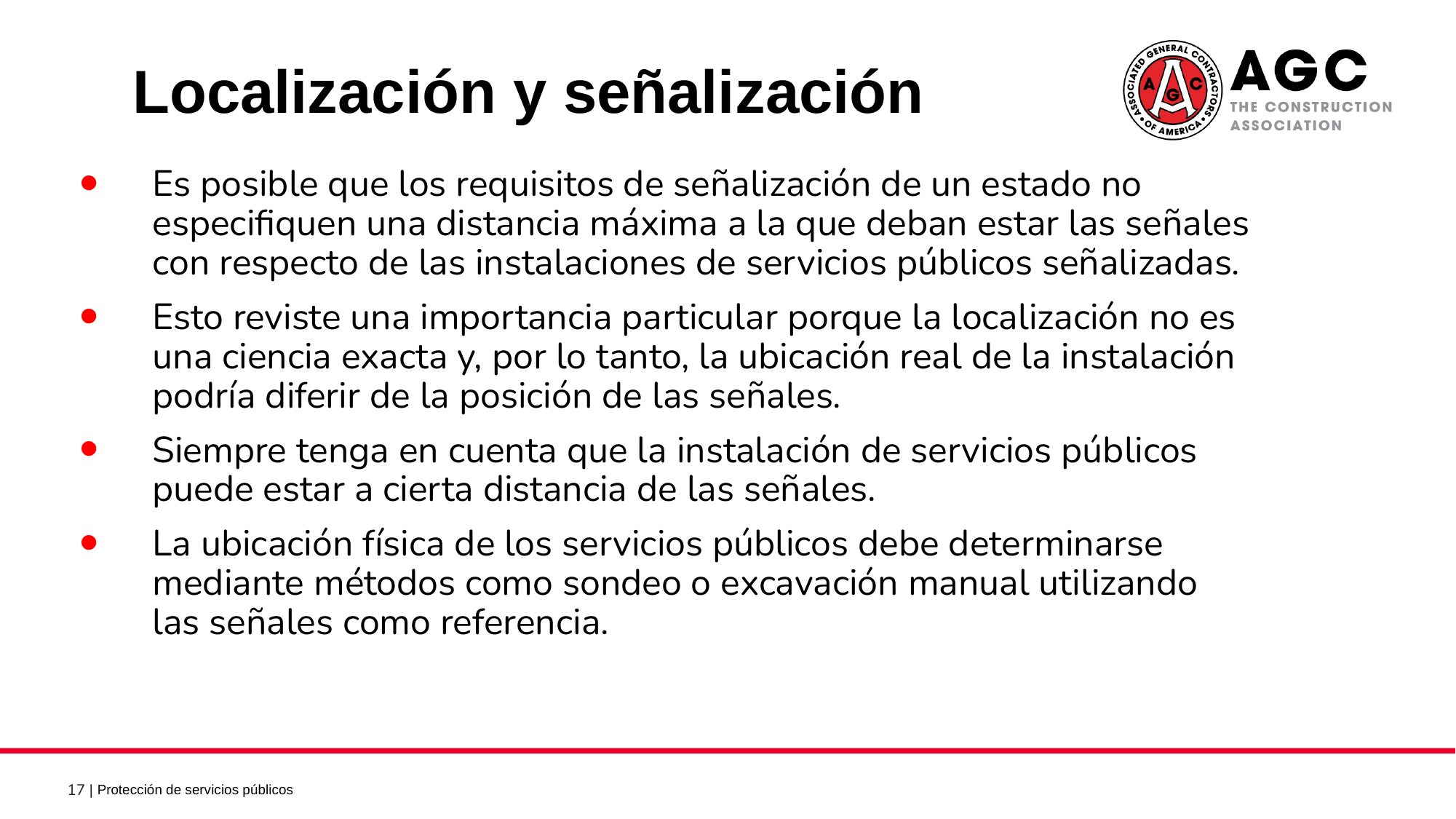

Localización y señalización
Es posible que los requisitos de señalización de un estado no especifiquen una distancia máxima a la que deban estar las señales con respecto de las instalaciones de servicios públicos señalizadas.
Esto reviste una importancia particular porque la localización no es una ciencia exacta y, por lo tanto, la ubicación real de la instalación podría diferir de la posición de las señales.
Siempre tenga en cuenta que la instalación de servicios públicos puede estar a cierta distancia de las señales.
La ubicación física de los servicios públicos debe determinarse mediante métodos como sondeo o excavación manual utilizando
las señales como referencia.

Protección de servicios públicos